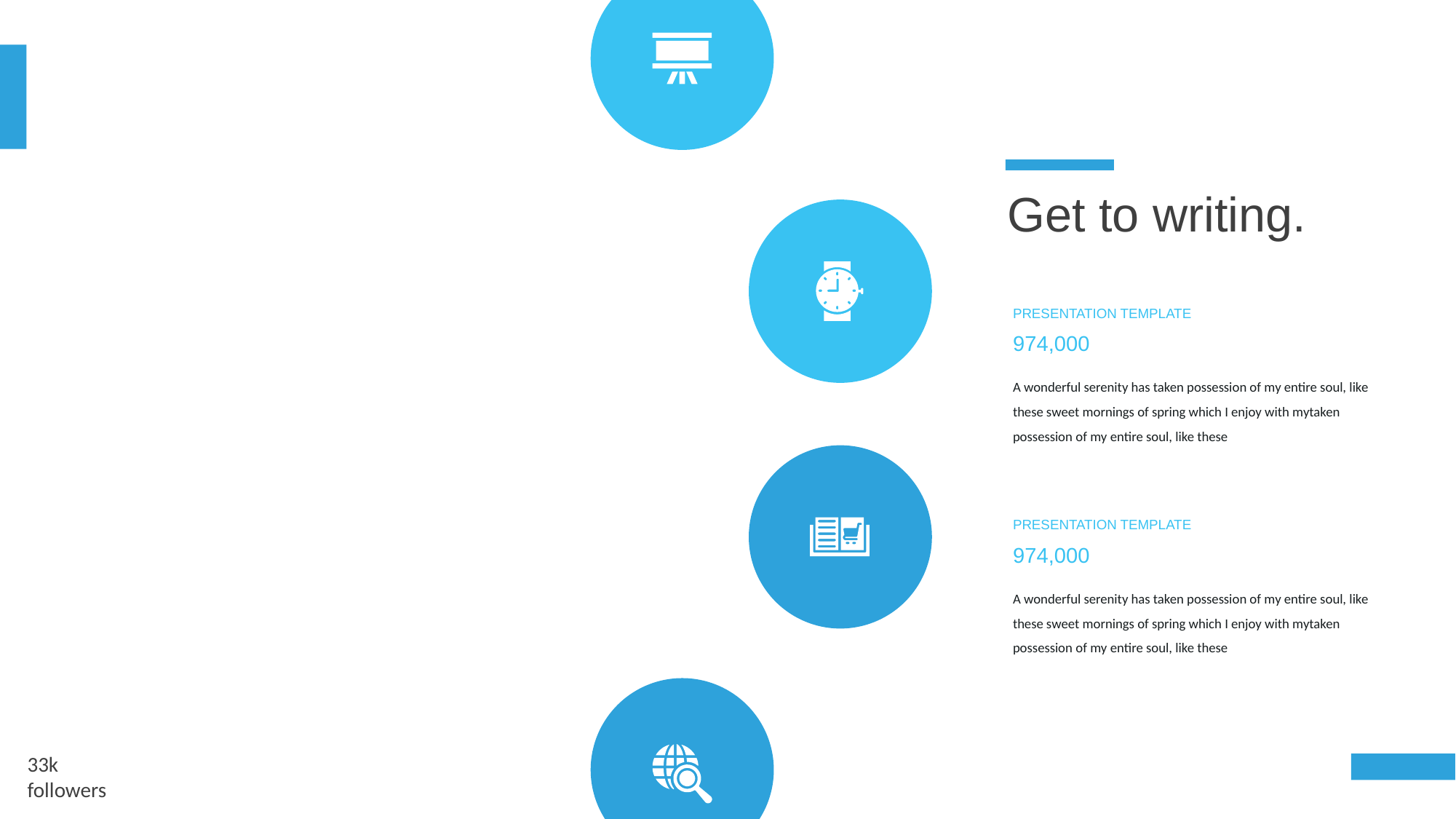

Get to writing.

PRESENTATION TEMPLATE
974,000
A wonderful serenity has taken possession of my entire soul, like these sweet mornings of spring which I enjoy with mytaken possession of my entire soul, like these

PRESENTATION TEMPLATE

974,000
A wonderful serenity has taken possession of my entire soul, like these sweet mornings of spring which I enjoy with mytaken possession of my entire soul, like these

33k
followers